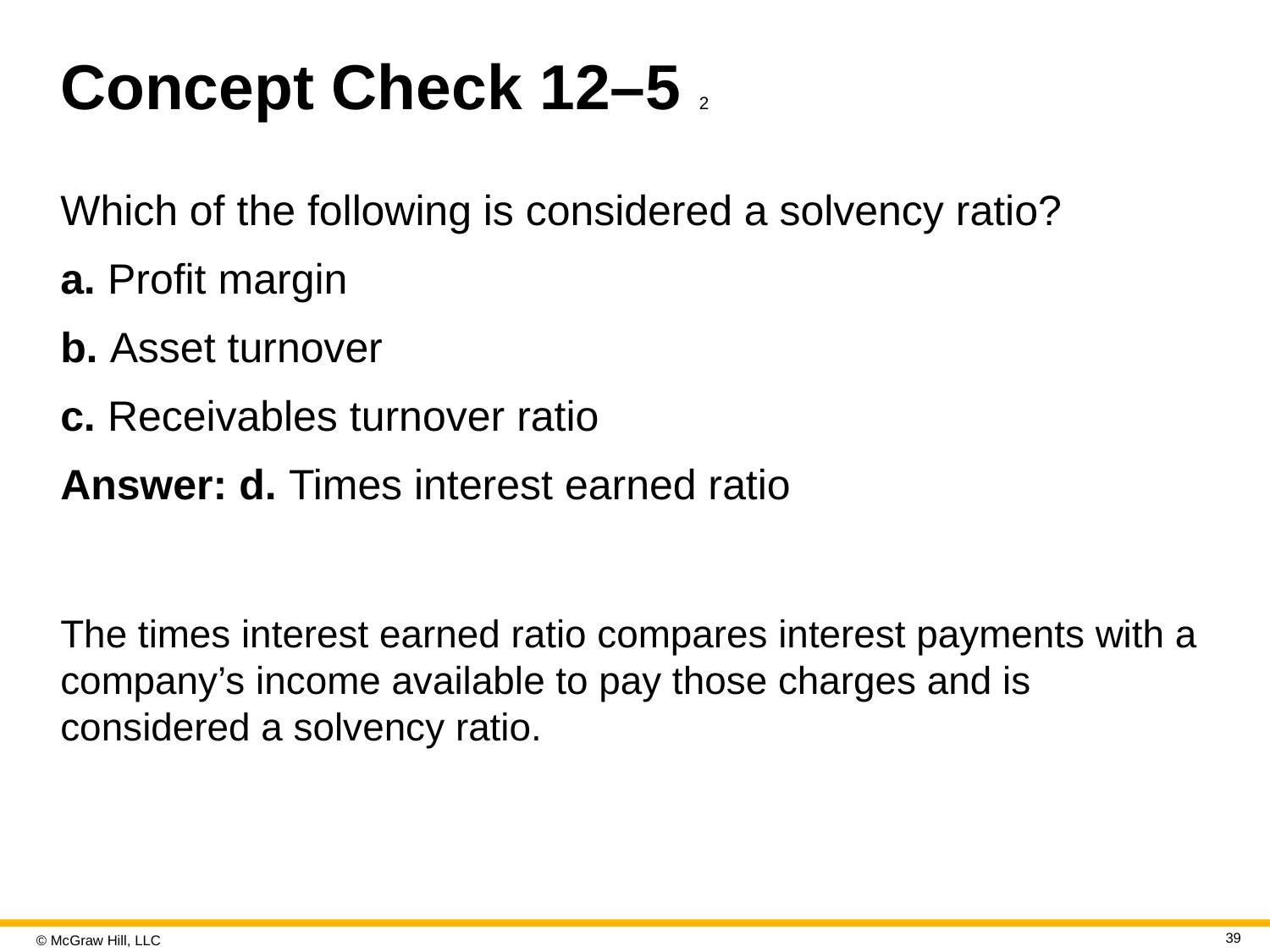

# Concept Check 12–5 2
Which of the following is considered a solvency ratio?
a. Profit margin
b. Asset turnover
c. Receivables turnover ratio
Answer: d. Times interest earned ratio
The times interest earned ratio compares interest payments with a company’s income available to pay those charges and is considered a solvency ratio.
39